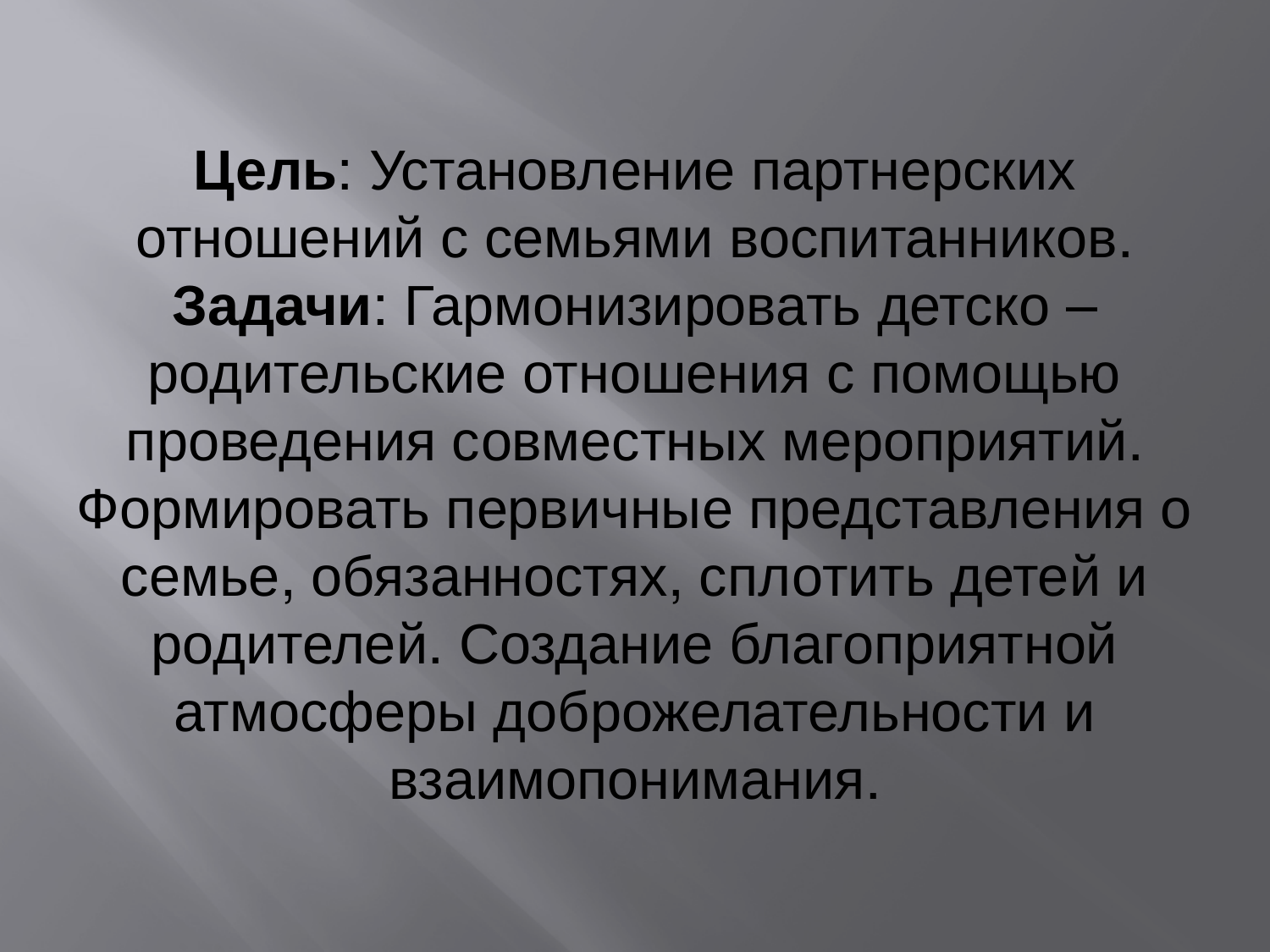

# Цель: Установление партнерских отношений с семьями воспитанников. Задачи: Гармонизировать детско – родительские отношения с помощью проведения совместных мероприятий. Формировать первичные представления о семье, обязанностях, сплотить детей и родителей. Создание благоприятной атмосферы доброжелательности и взаимопонимания.